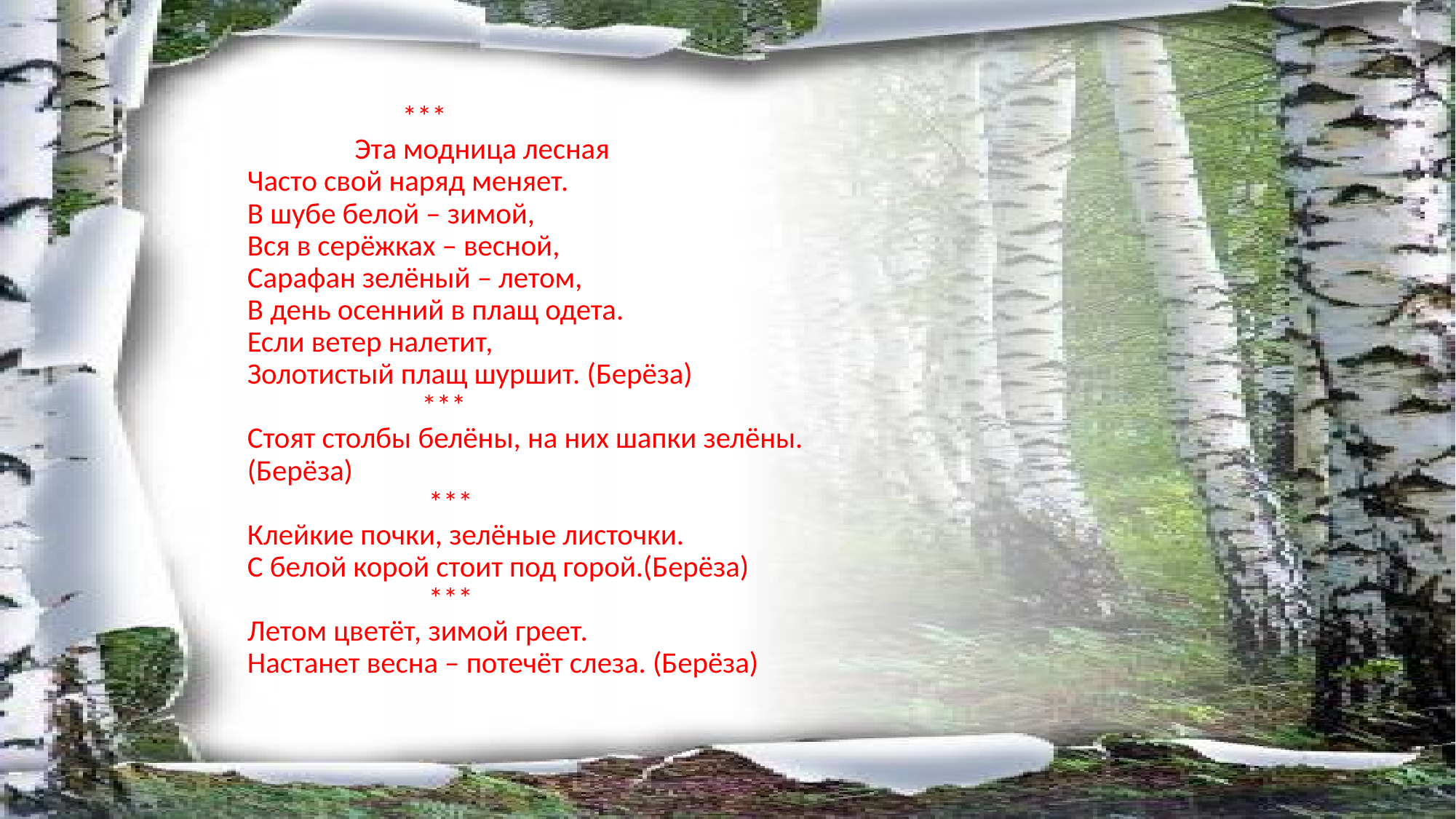

# ***                                                                          Эта модница лесная Часто свой наряд меняет. В шубе белой – зимой, Вся в серёжках – весной, Сарафан зелёный – летом, В день осенний в плащ одета. Если ветер налетит, Золотистый плащ шуршит. (Берёза) *** Стоят столбы белёны, на них шапки зелёны. (Берёза) *** Клейкие почки, зелёные листочки. С белой корой стоит под горой.(Берёза) *** Летом цветёт, зимой греет. Настанет весна – потечёт слеза. (Берёза)